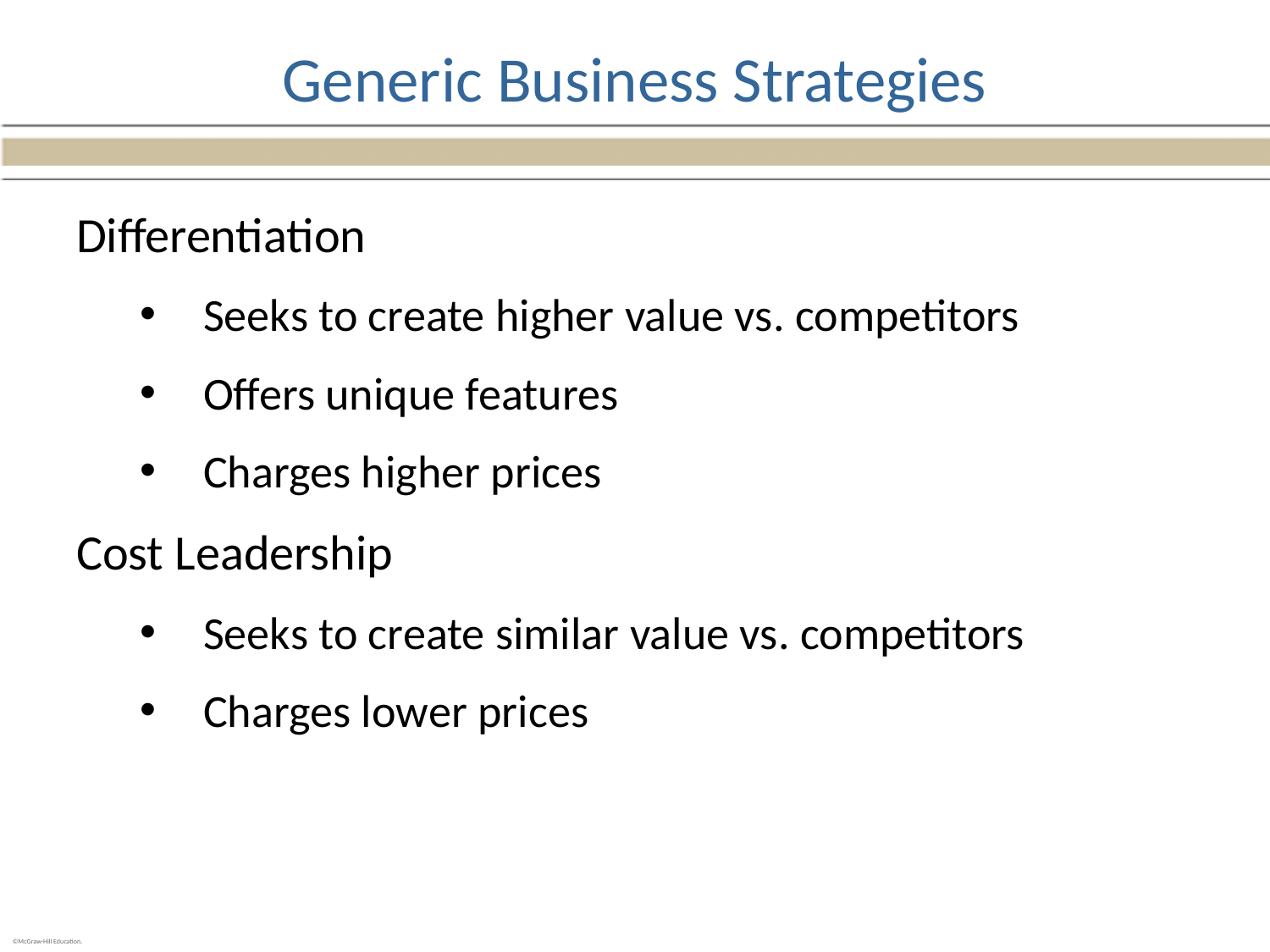

# Generic Business Strategies
Differentiation
Seeks to create higher value vs. competitors
Offers unique features
Charges higher prices
Cost Leadership
Seeks to create similar value vs. competitors
Charges lower prices